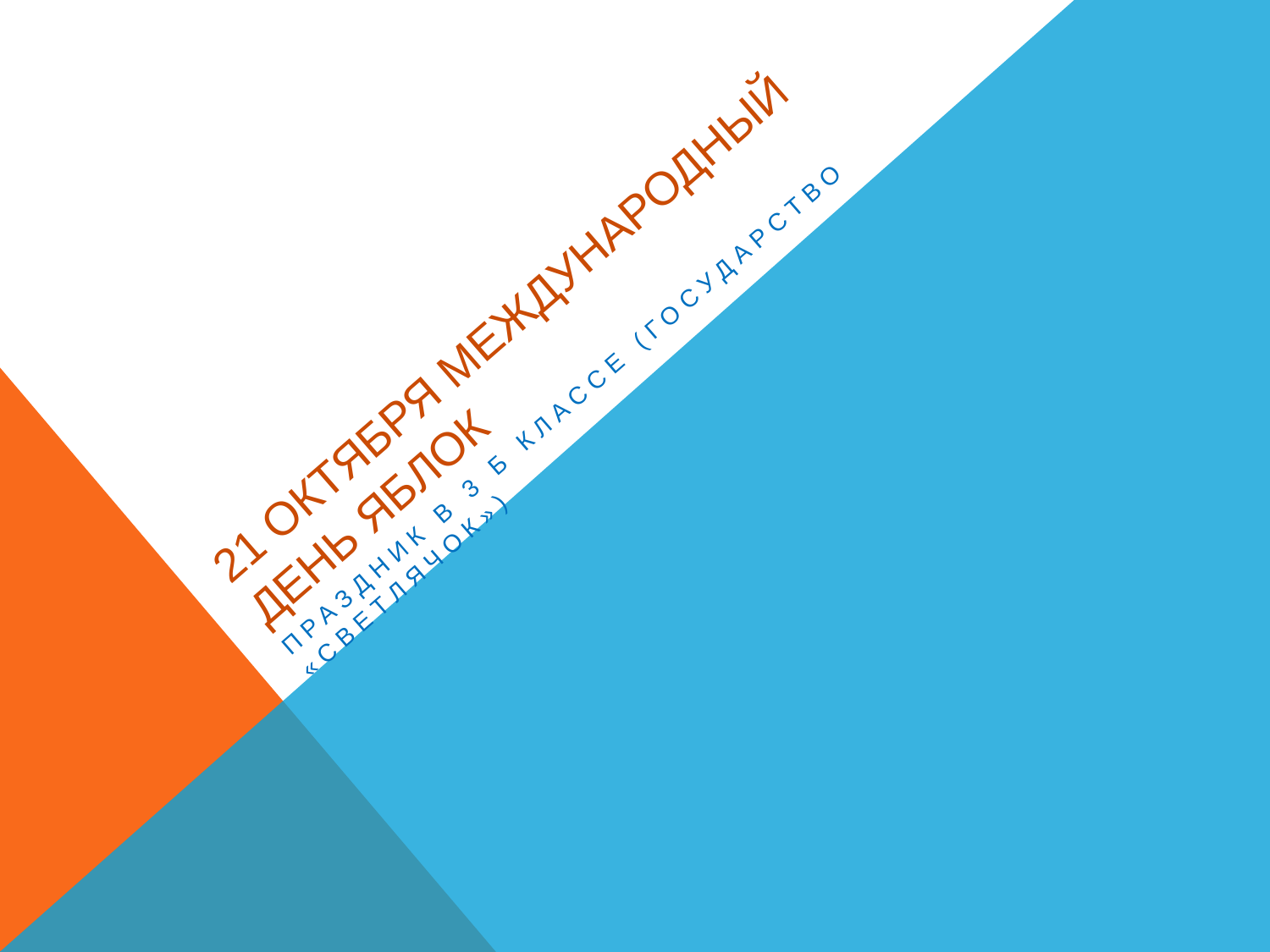

# 21 октября международный День яблок
Праздник в 3 б классе (Государство «Светлячок»)